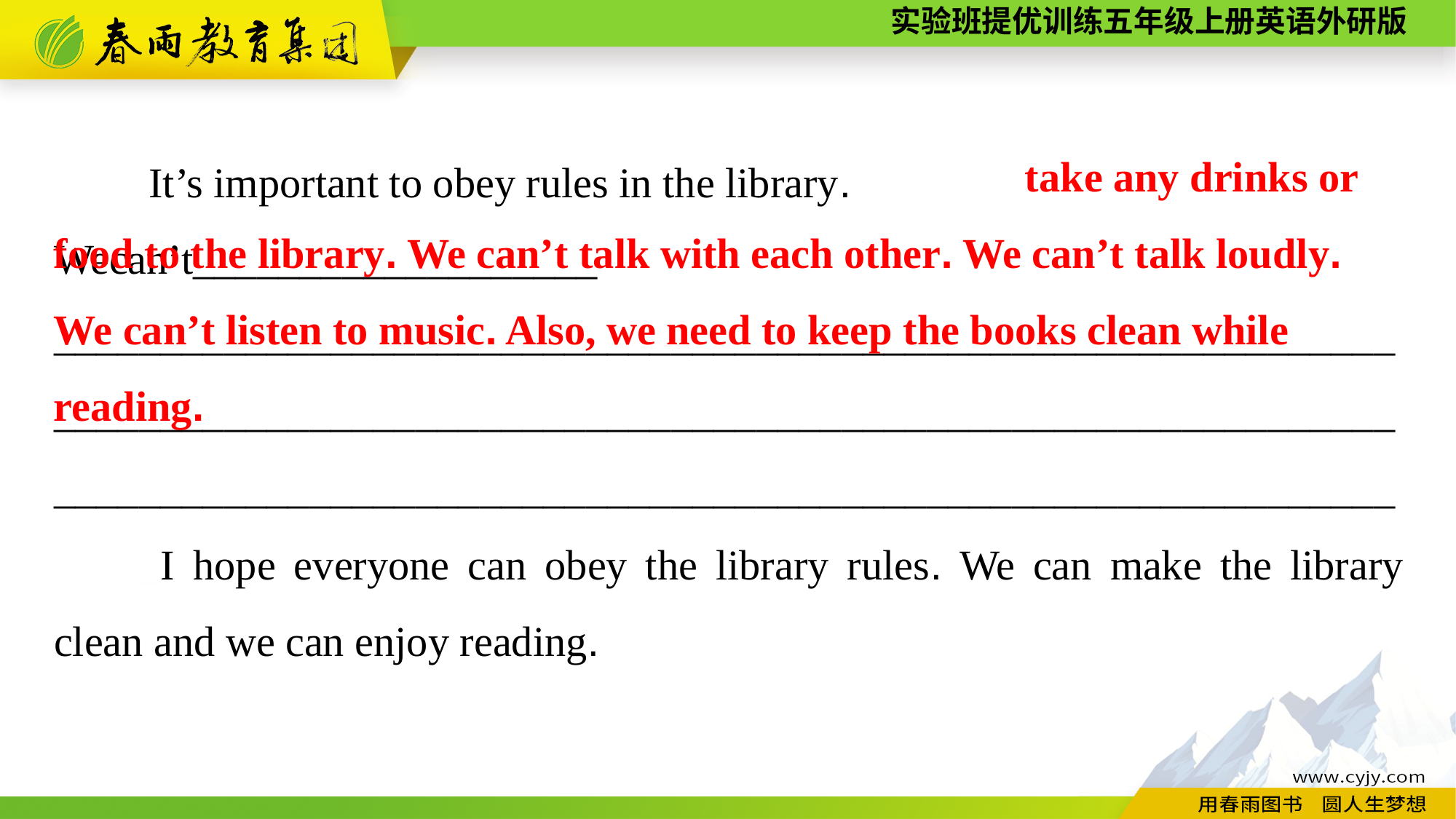

take any drinks or food to the library. We can’t talk with each other. We can’t talk loudly. We can’t listen to music. Also, we need to keep the books clean while reading.
　　It’s important to obey rules in the library. Wecan’t___________________
_______________________________________________________________
_______________________________________________________________
_______________________________________________________________
_I hope everyone can obey the library rules. We can make the library clean and we can enjoy reading.